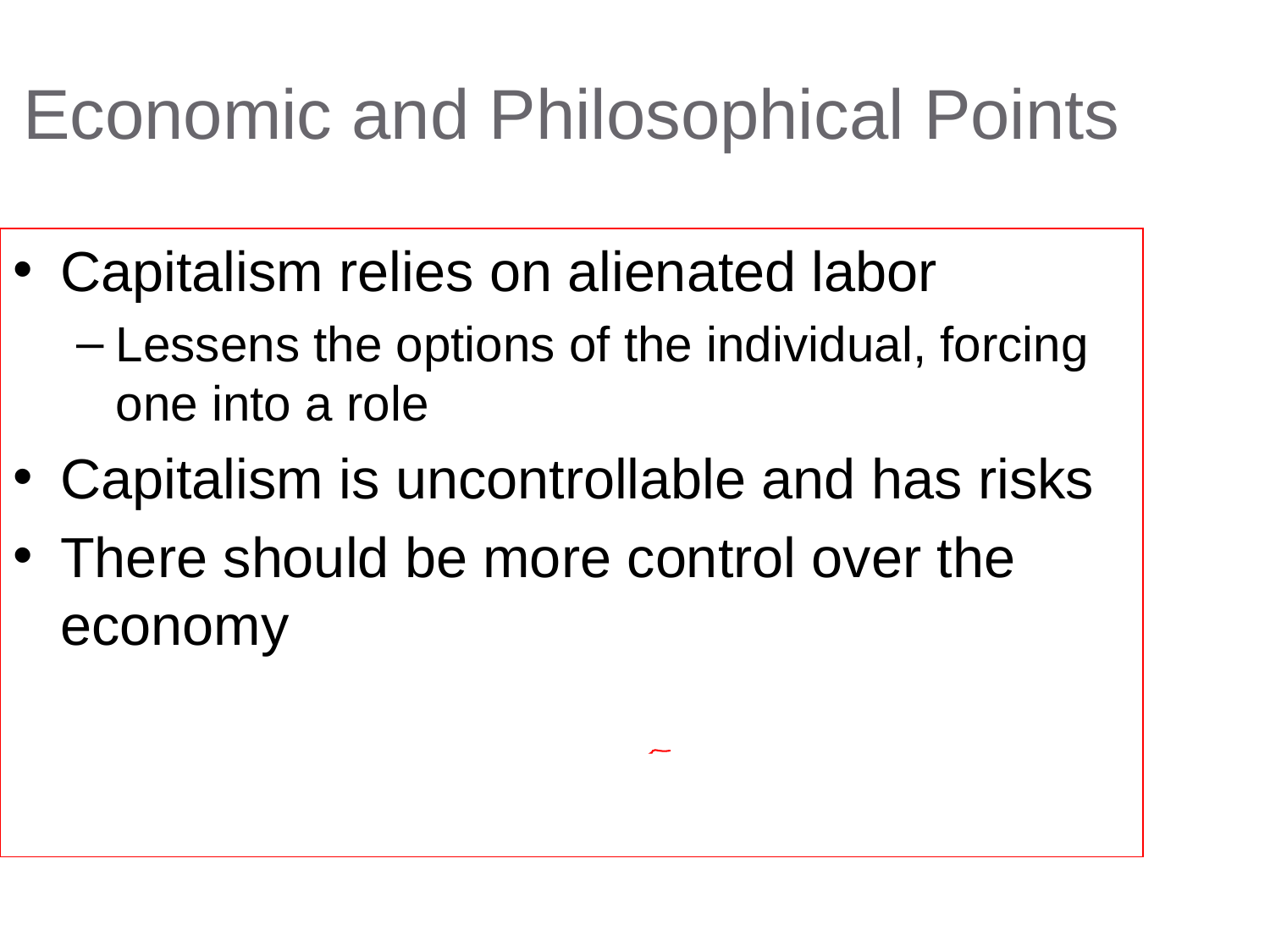

Economic and Philosophical Points
Capitalism relies on alienated labor
Lessens the options of the individual, forcing one into a role
Capitalism is uncontrollable and has risks
There should be more control over the economy